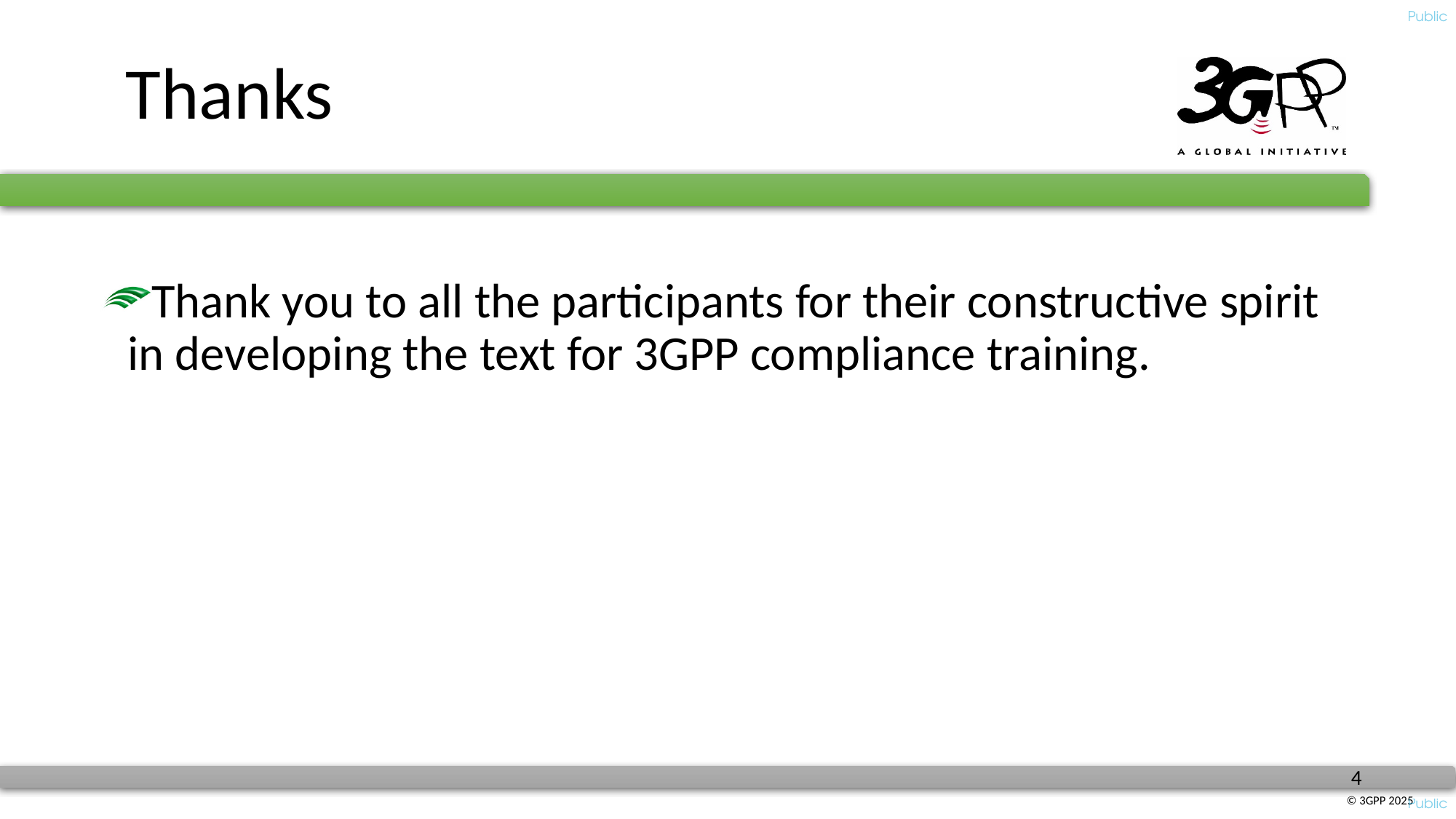

# Thanks
Thank you to all the participants for their constructive spirit in developing the text for 3GPP compliance training.